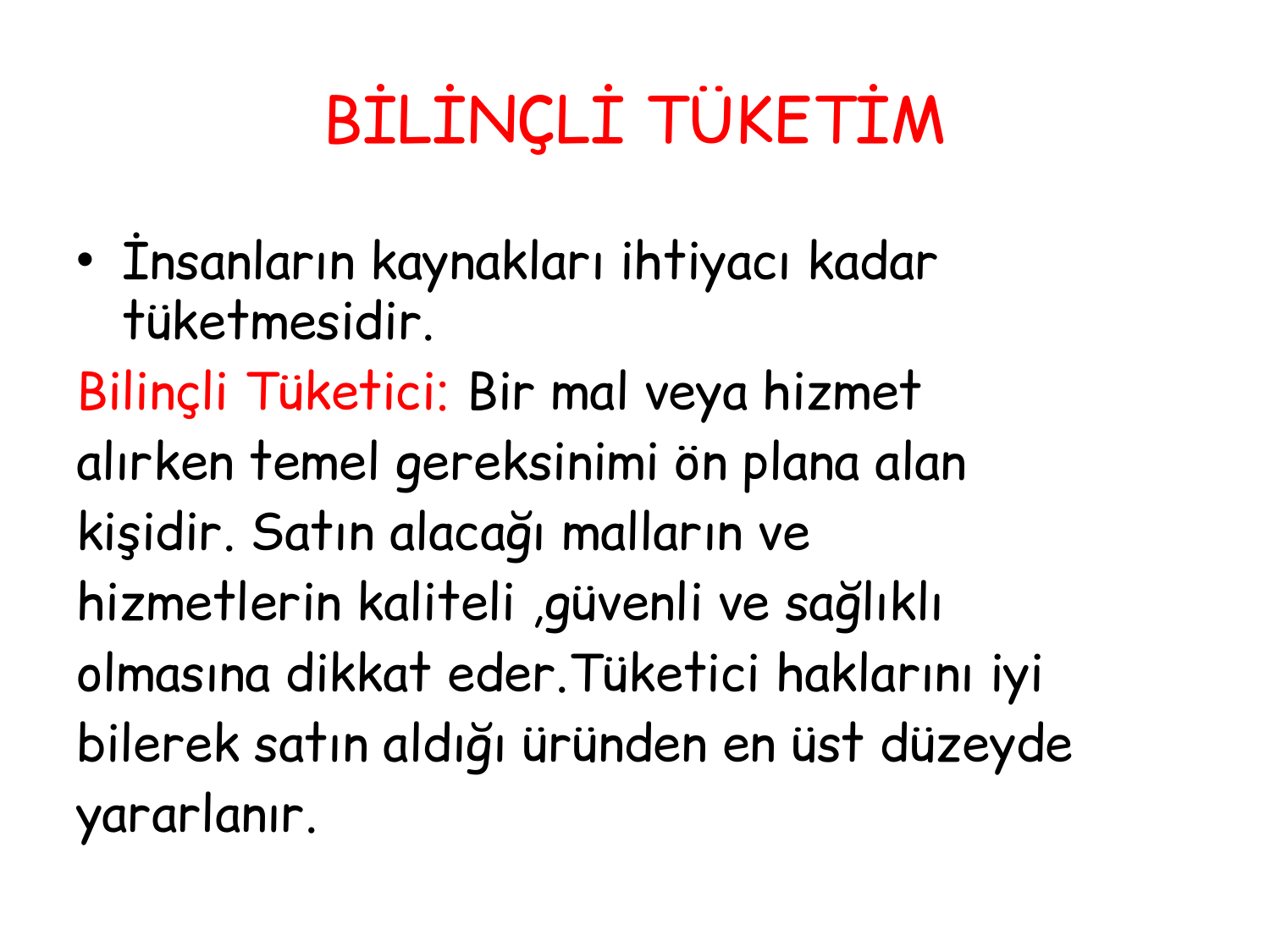

# BİLİNÇLİ TÜKETİM
İnsanların kaynakları ihtiyacı kadar tüketmesidir.
Bilinçli Tüketici: Bir mal veya hizmet
alırken temel gereksinimi ön plana alan
kişidir. Satın alacağı malların ve
hizmetlerin kaliteli ,güvenli ve sağlıklı
olmasına dikkat eder.Tüketici haklarını iyi
bilerek satın aldığı üründen en üst düzeyde
yararlanır.